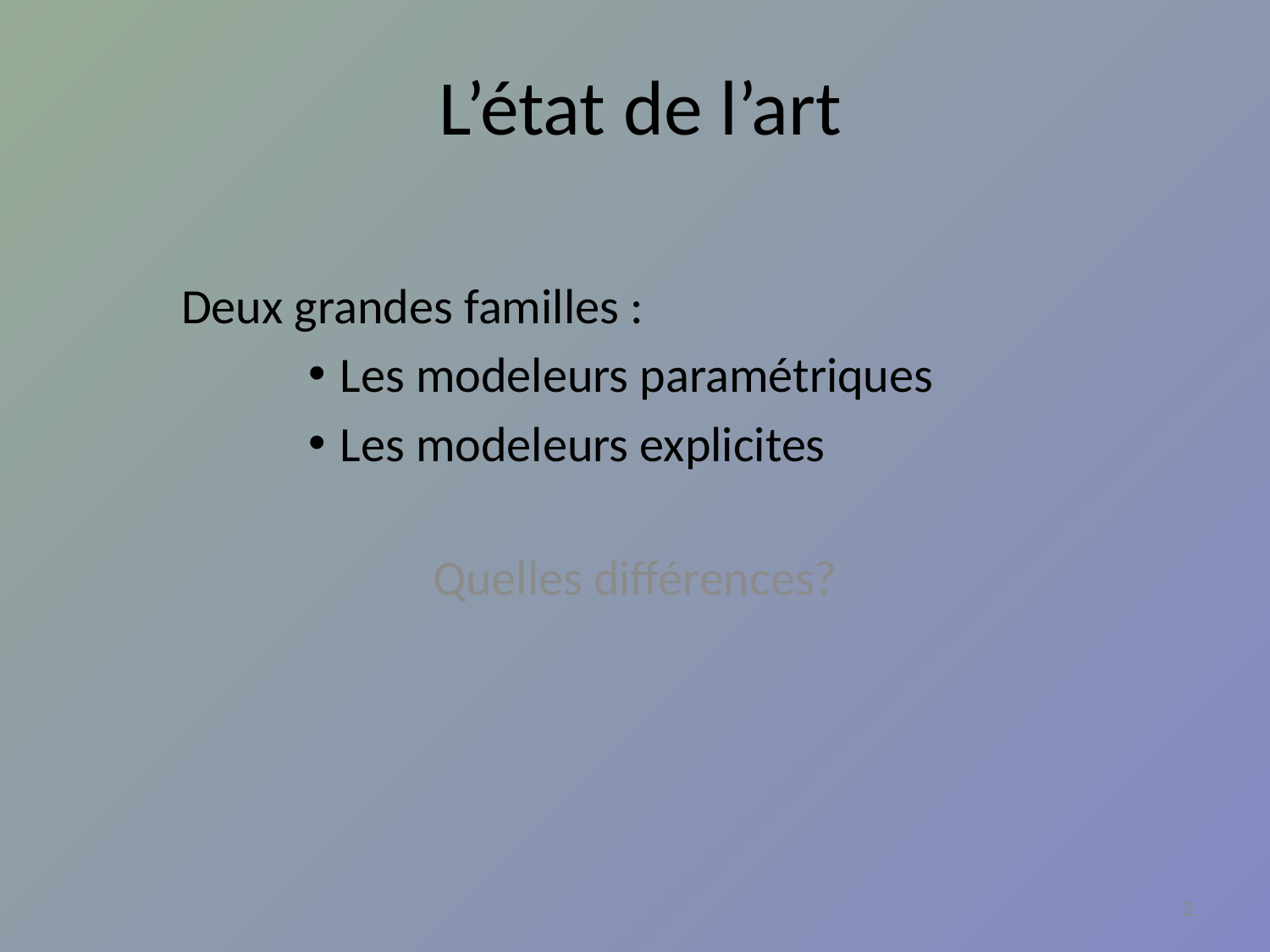

# L’état de l’art
Deux grandes familles :
Les modeleurs paramétriques
Les modeleurs explicites
Quelles différences?
2